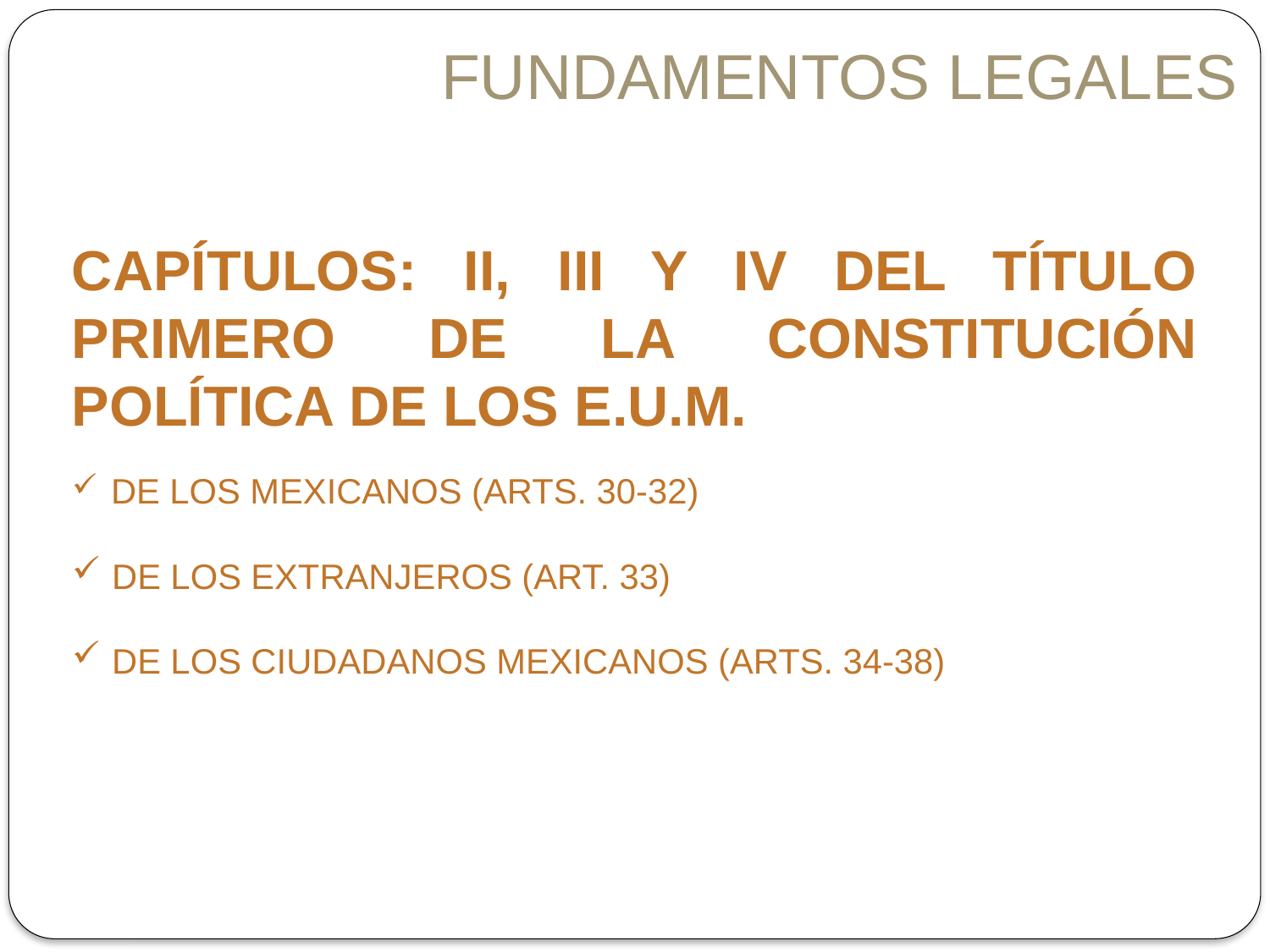

FUNDAMENTOS LEGALES
CAPÍTULOS: II, III Y IV DEL TÍTULO PRIMERO DE LA CONSTITUCIÓN POLÍTICA DE LOS E.U.M.

 DE LOS MEXICANOS (ARTS. 30-32)

 DE LOS EXTRANJEROS (ART. 33)

 DE LOS CIUDADANOS MEXICANOS (ARTS. 34-38)